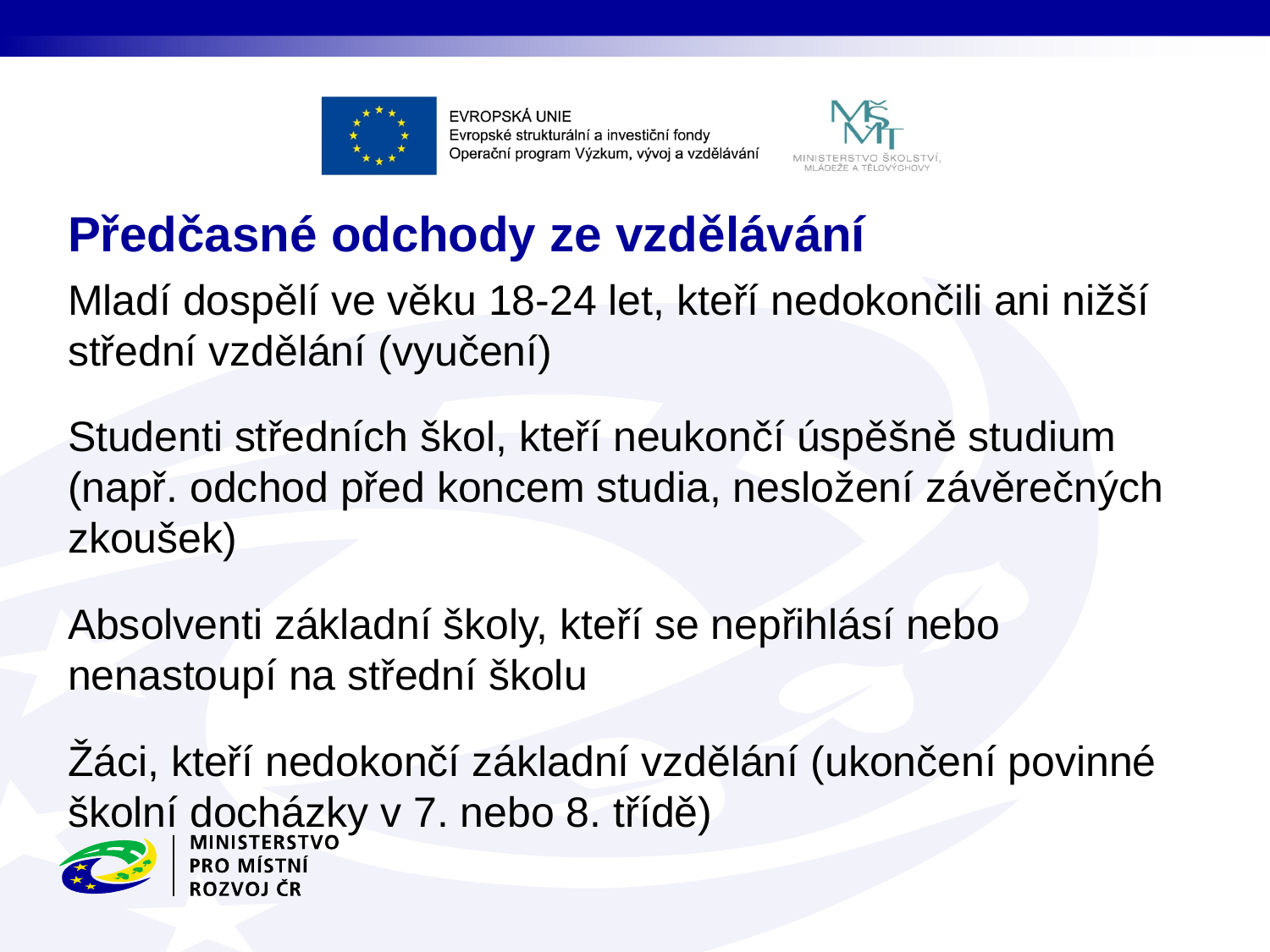

# Předčasné odchody ze vzdělávání
Mladí dospělí ve věku 18-24 let, kteří nedokončili ani nižší střední vzdělání (vyučení)
Studenti středních škol, kteří neukončí úspěšně studium (např. odchod před koncem studia, nesložení závěrečných zkoušek)
Absolventi základní školy, kteří se nepřihlásí nebo nenastoupí na střední školu
Žáci, kteří nedokončí základní vzdělání (ukončení povinné školní docházky v 7. nebo 8. třídě)